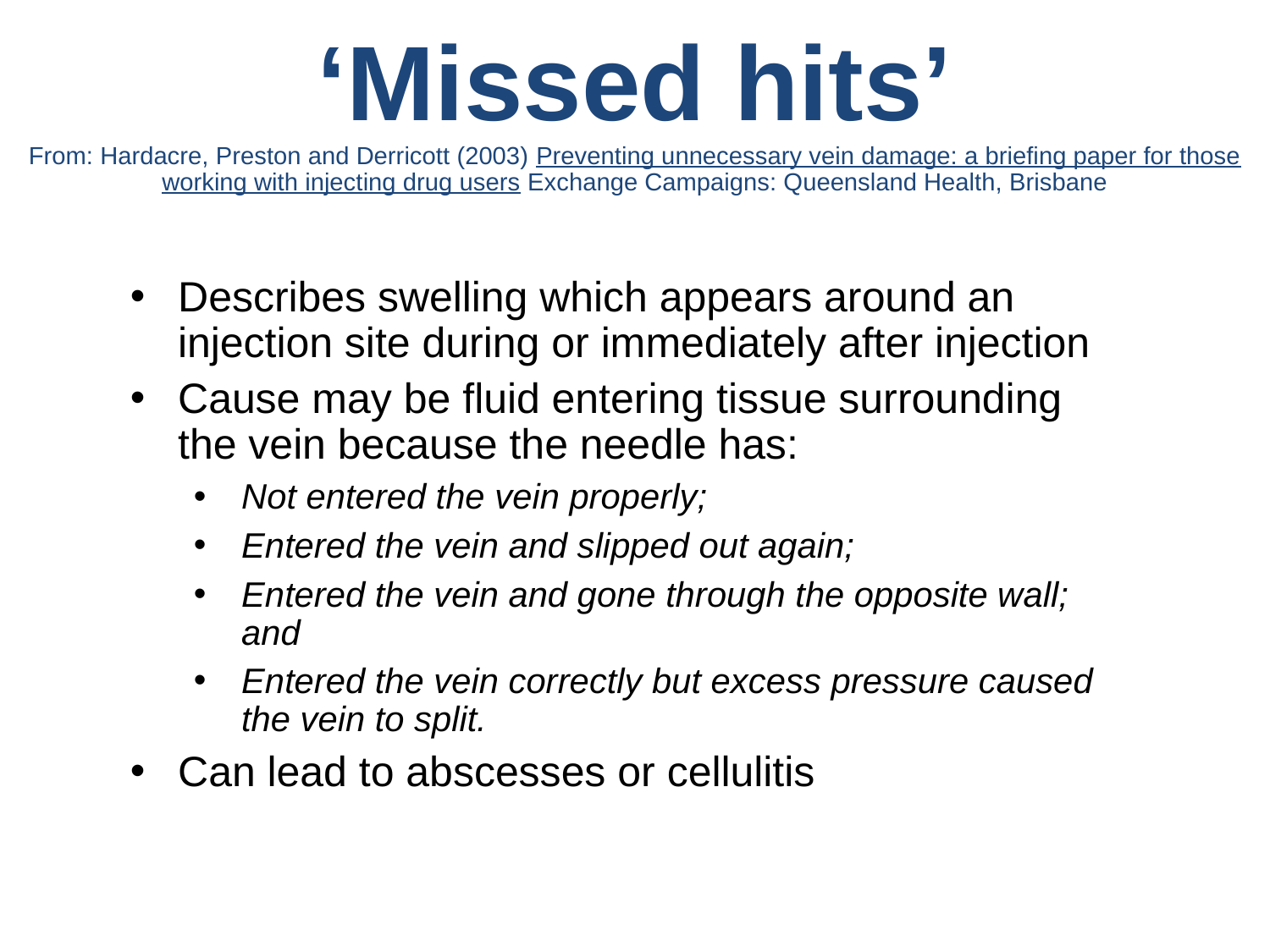

# ‘Missed hits’ From: Hardacre, Preston and Derricott (2003) Preventing unnecessary vein damage: a briefing paper for those working with injecting drug users Exchange Campaigns: Queensland Health, Brisbane
Describes swelling which appears around an injection site during or immediately after injection
Cause may be fluid entering tissue surrounding the vein because the needle has:
Not entered the vein properly;
Entered the vein and slipped out again;
Entered the vein and gone through the opposite wall; and
Entered the vein correctly but excess pressure caused the vein to split.
Can lead to abscesses or cellulitis